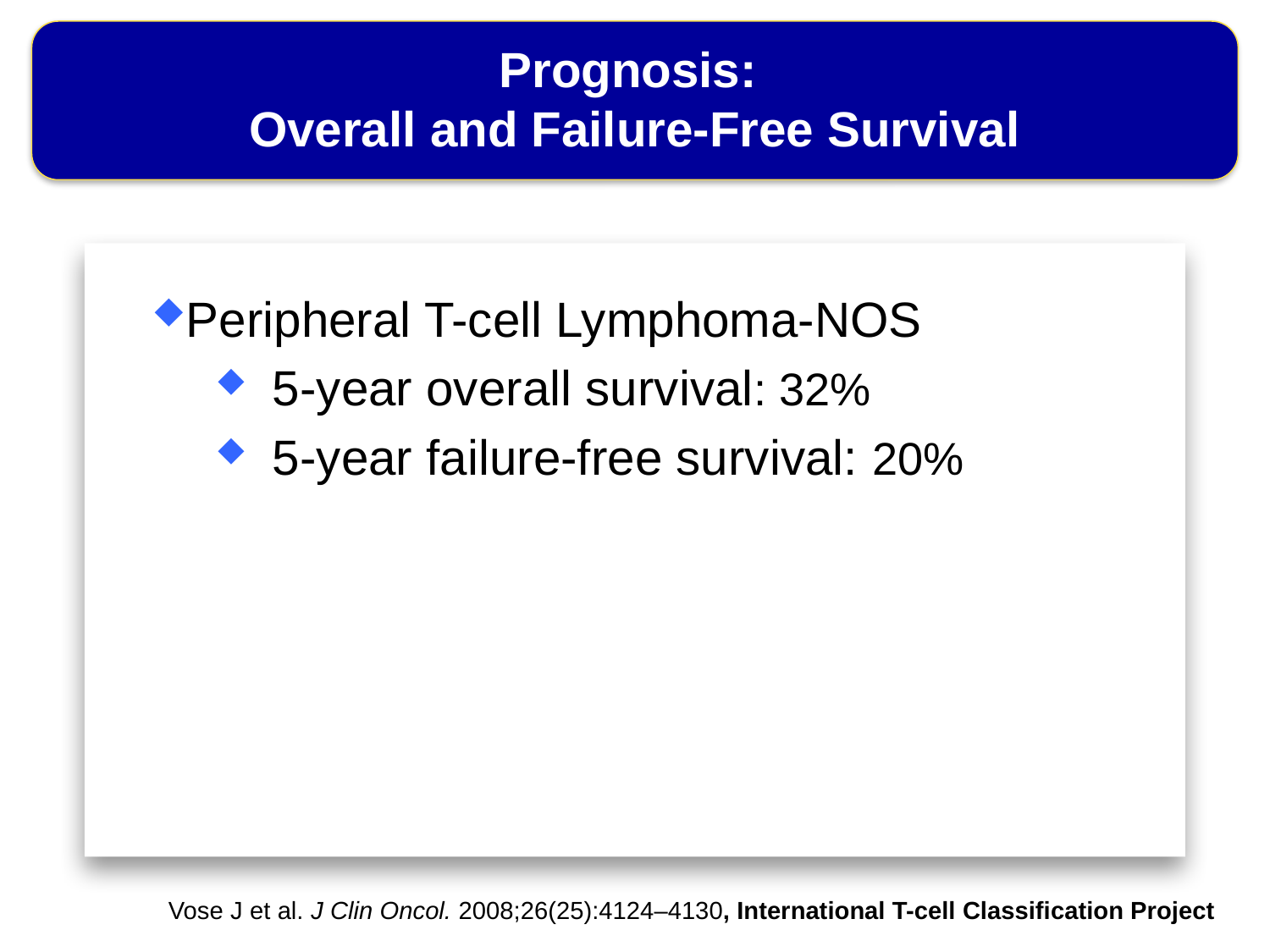

Prognosis:
Overall and Failure-Free Survival

Peripheral T-cell Lymphoma-NOS
  5-year overall survival: 32%
  5-year failure-free survival: 20%
Vose J et al. J Clin Oncol. 2008;26(25):4124–4130, International T-cell Classification Project